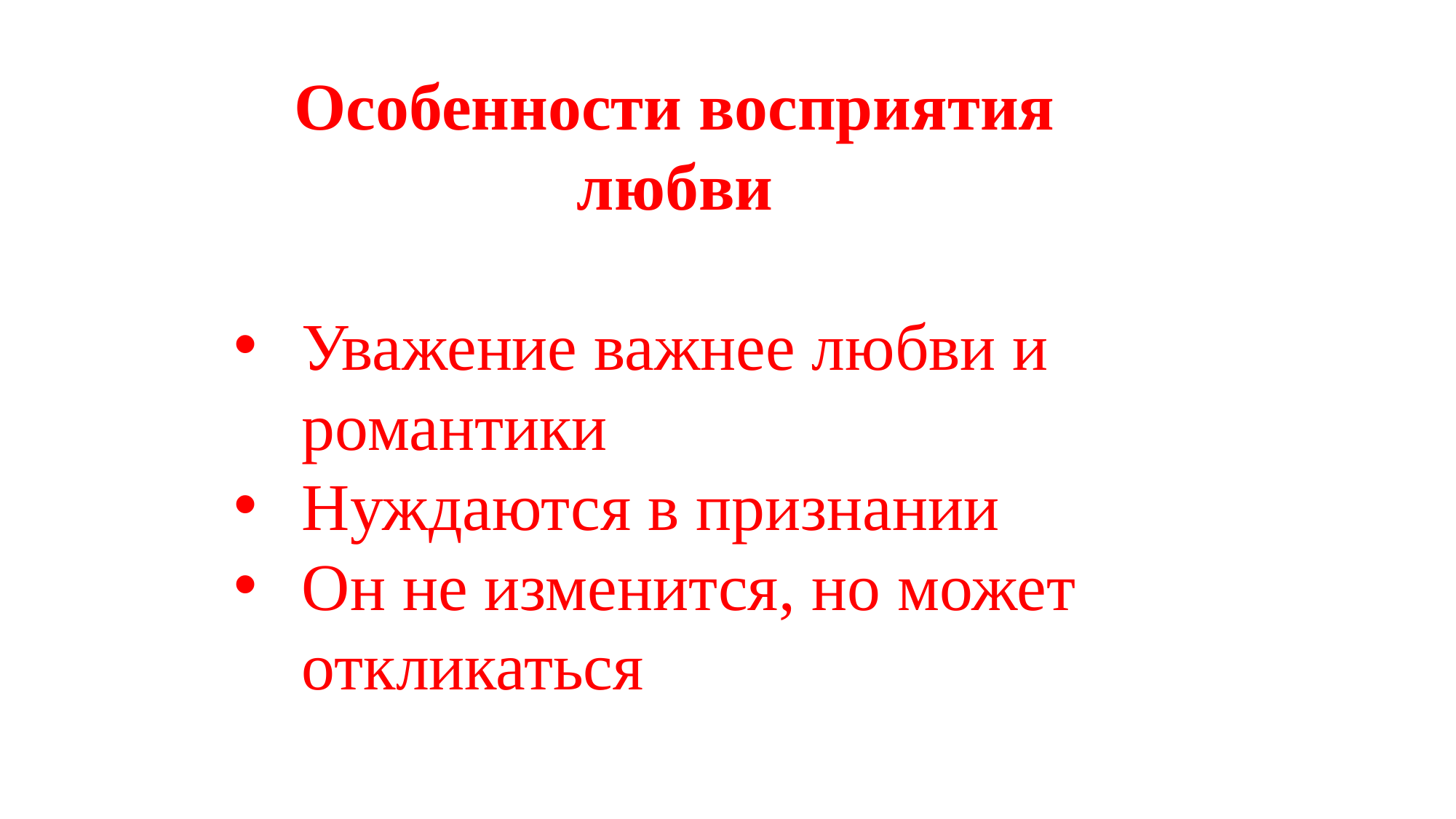

Особенности восприятия любви

Уважение важнее любви и романтики
Нуждаются в признании
Он не изменится, но может откликаться